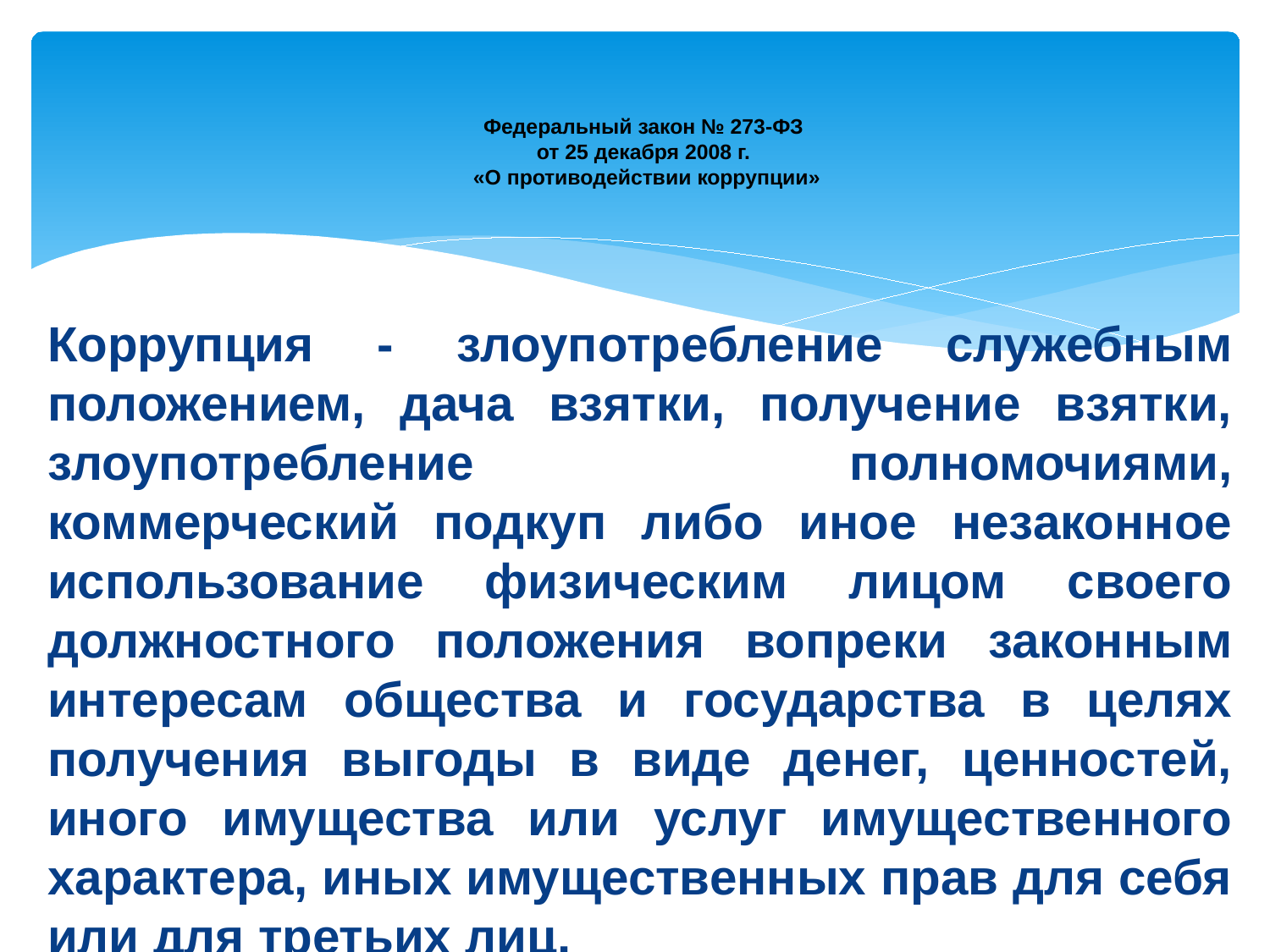

# Федеральный закон № 273-ФЗ от 25 декабря 2008 г. «О противодействии коррупции»
Коррупция - злоупотребление служебным положением, дача взятки, получение взятки, злоупотребление полномочиями, коммерческий подкуп либо иное незаконное использование физическим лицом своего должностного положения вопреки законным интересам общества и государства в целях получения выгоды в виде денег, ценностей, иного имущества или услуг имущественного характера, иных имущественных прав для себя или для третьих лиц.